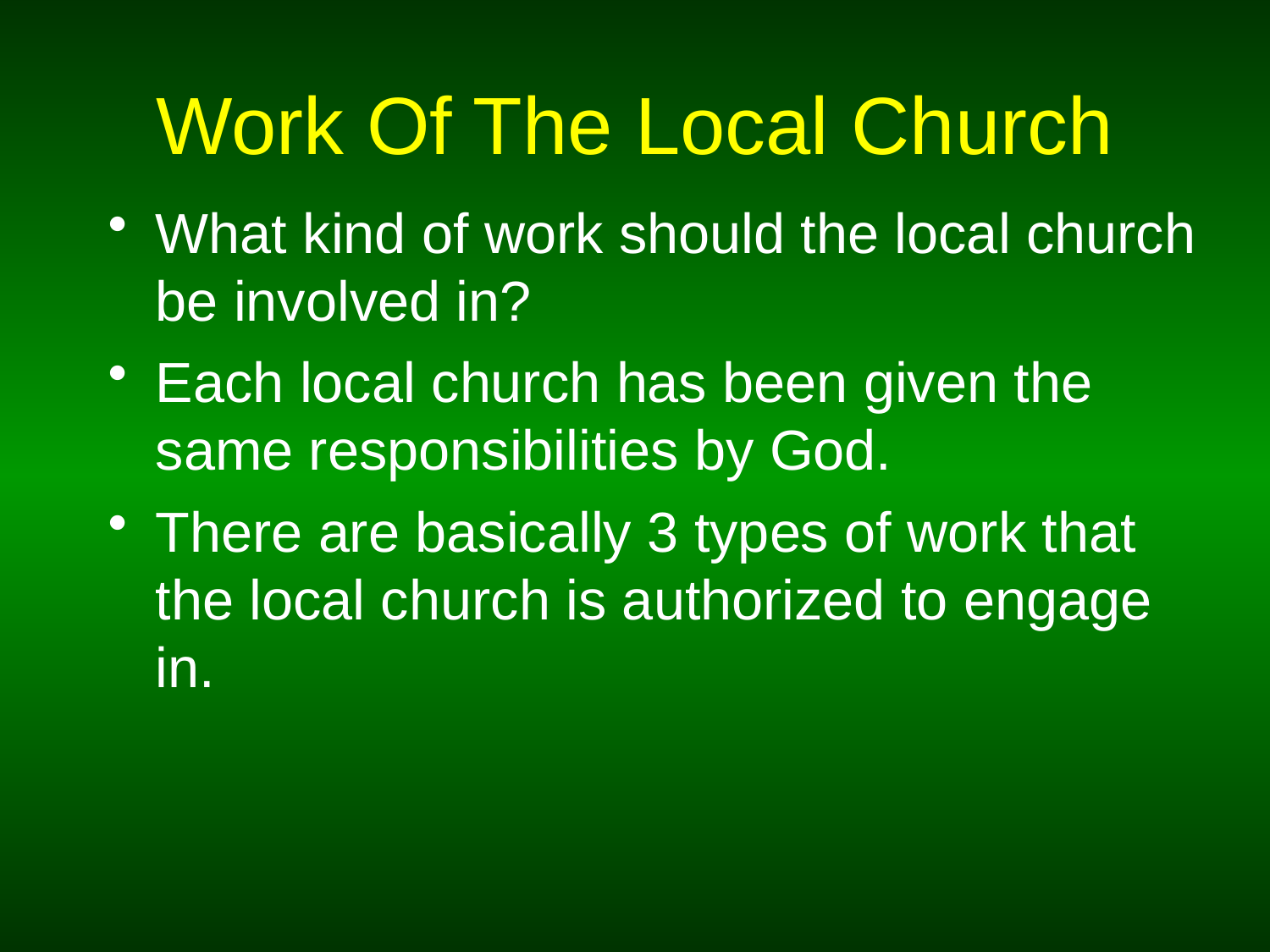

# Work Of The Local Church
What kind of work should the local church be involved in?
Each local church has been given the same responsibilities by God.
There are basically 3 types of work that the local church is authorized to engage in.